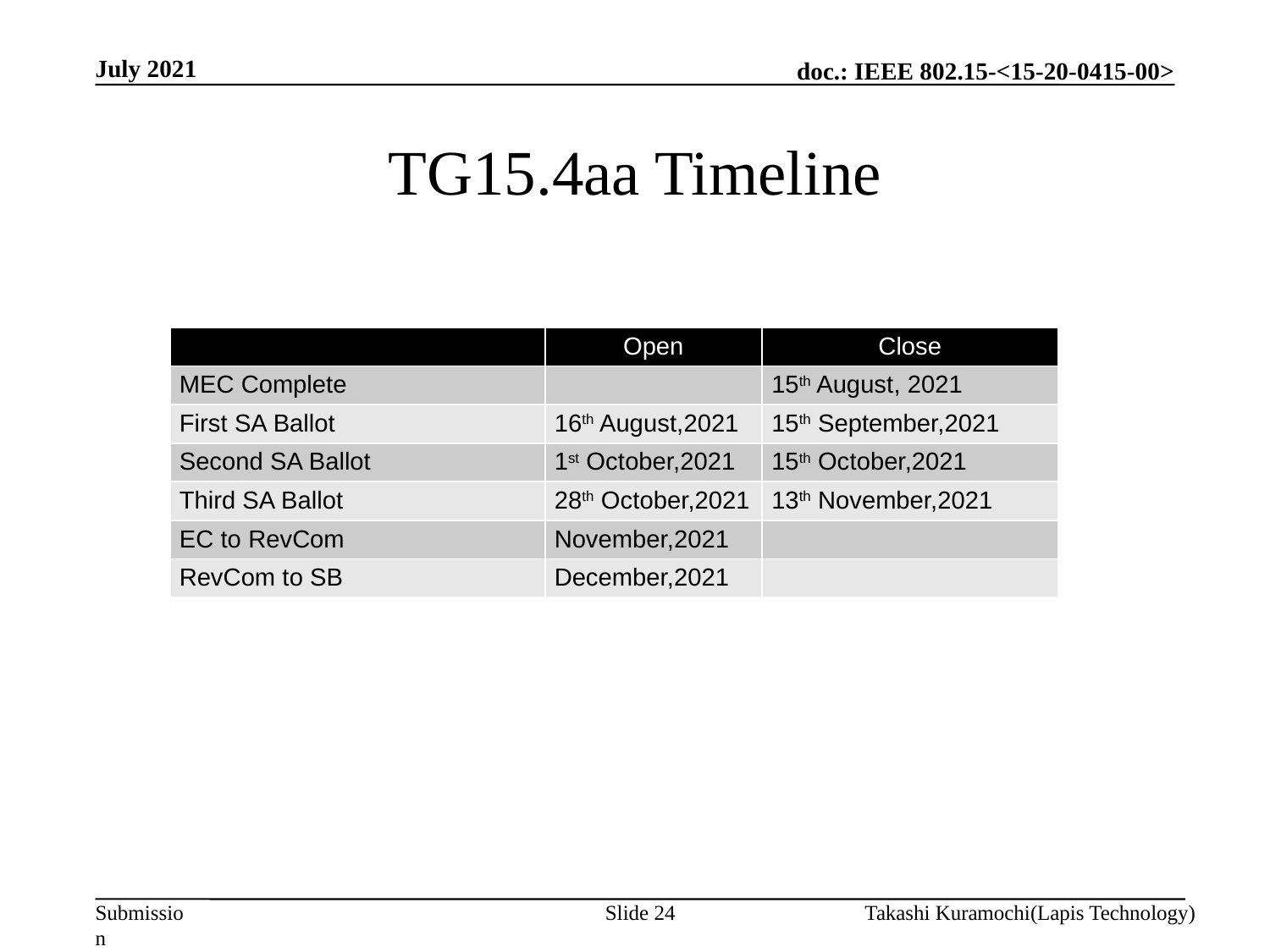

July 2021
# TG15.4aa Timeline
|  | Open | Close |
| --- | --- | --- |
| MEC Complete |  | 15th August, 2021 |
| First SA Ballot | 16th August,2021 | 15th September,2021 |
| Second SA Ballot | 1st October,2021 | 15th October,2021 |
| Third SA Ballot | 28th October,2021 | 13th November,2021 |
| EC to RevCom | November,2021 |  |
| RevCom to SB | December,2021 |  |
Slide 24
Takashi Kuramochi(Lapis Technology)